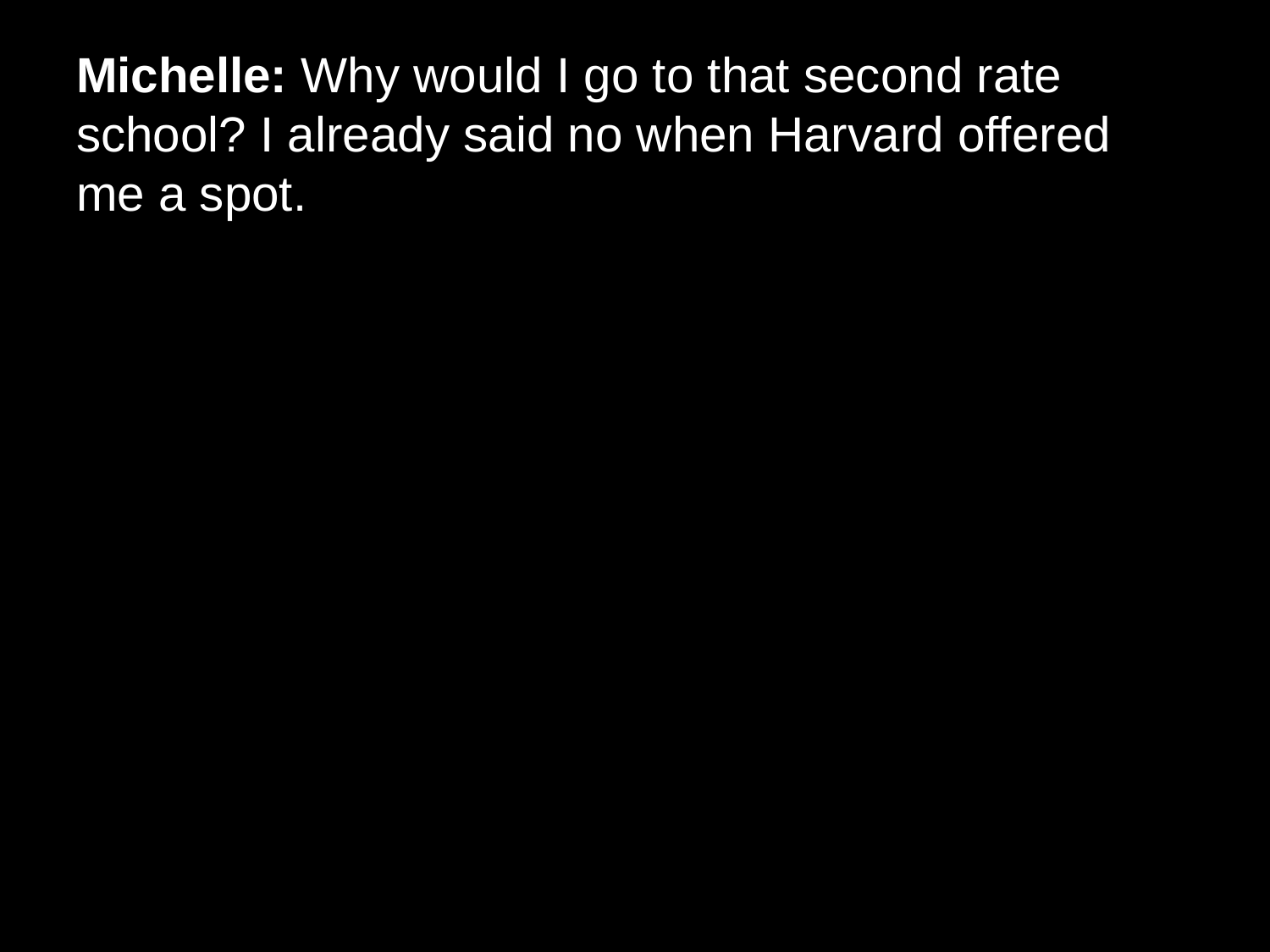

# Michelle: Why would I go to that second rate school? I already said no when Harvard offered me a spot.